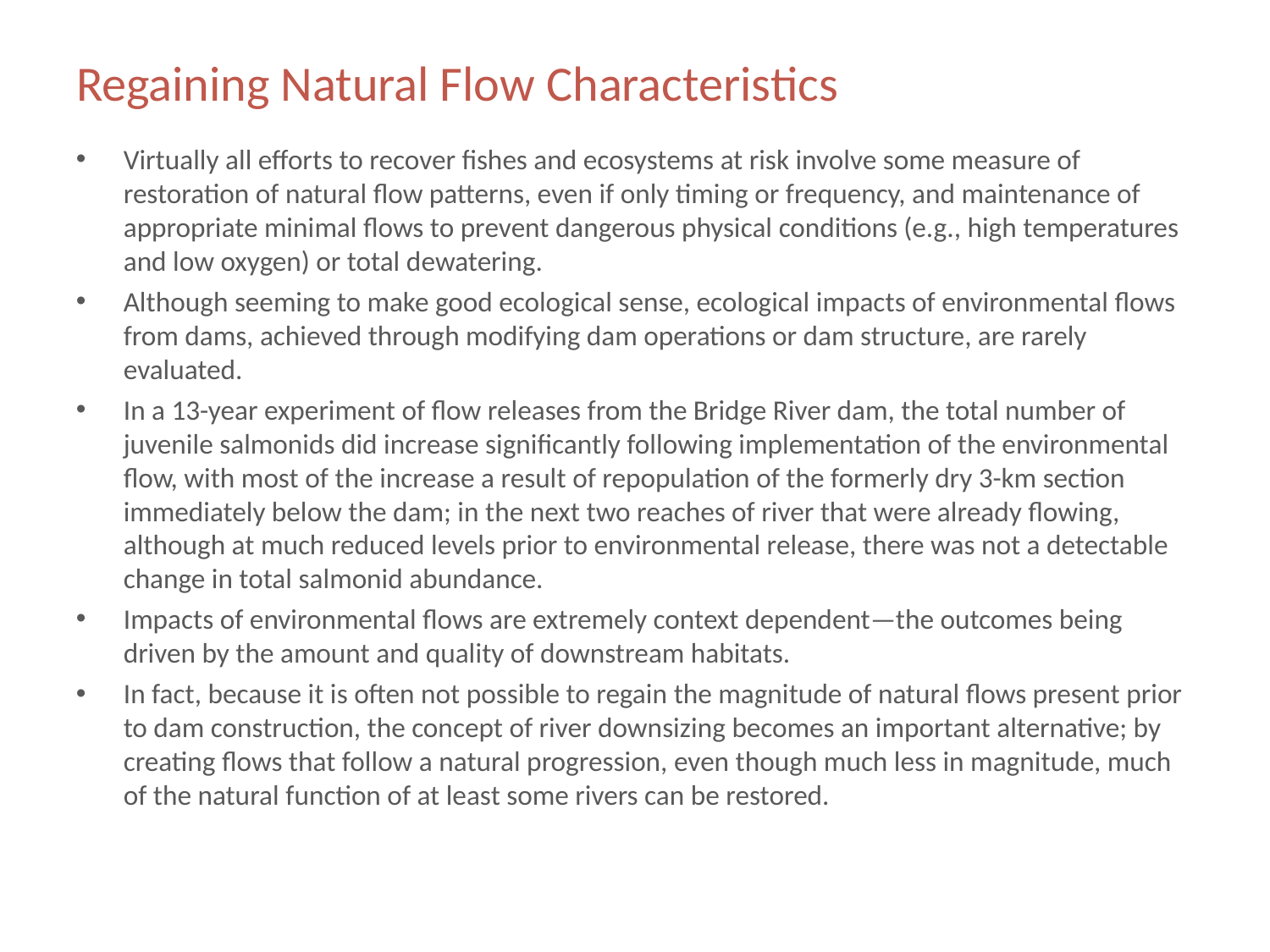

# Regaining Natural Flow Characteristics
Virtually all efforts to recover fishes and ecosystems at risk involve some measure of restoration of natural flow patterns, even if only timing or frequency, and maintenance of appropriate minimal flows to prevent dangerous physical conditions (e.g., high temperatures and low oxygen) or total dewatering.
Although seeming to make good ecological sense, ecological impacts of environmental flows from dams, achieved through modifying dam operations or dam structure, are rarely evaluated.
In a 13-year experiment of flow releases from the Bridge River dam, the total number of juvenile salmonids did increase significantly following implementation of the environmental flow, with most of the increase a result of repopulation of the formerly dry 3-km section immediately below the dam; in the next two reaches of river that were already flowing, although at much reduced levels prior to environmental release, there was not a detectable change in total salmonid abundance.
Impacts of environmental flows are extremely context dependent—the outcomes being driven by the amount and quality of downstream habitats.
In fact, because it is often not possible to regain the magnitude of natural flows present prior to dam construction, the concept of river downsizing becomes an important alternative; by creating flows that follow a natural progression, even though much less in magnitude, much of the natural function of at least some rivers can be restored.